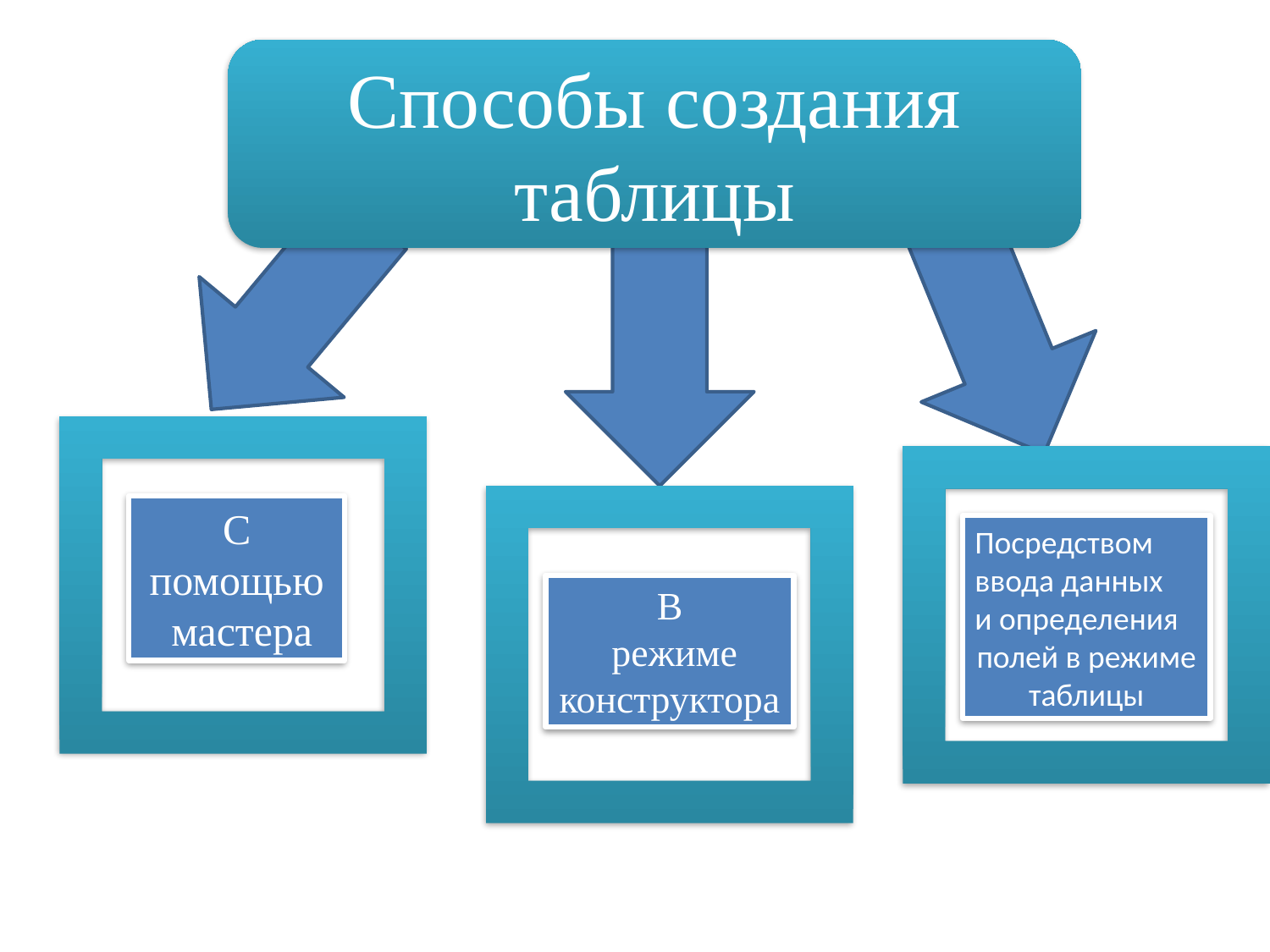

Способы создания таблицы

С помощью
 мастера
Посредством
ввода данных
и определения
полей в режиме таблицы
В
 режиме
конструктора